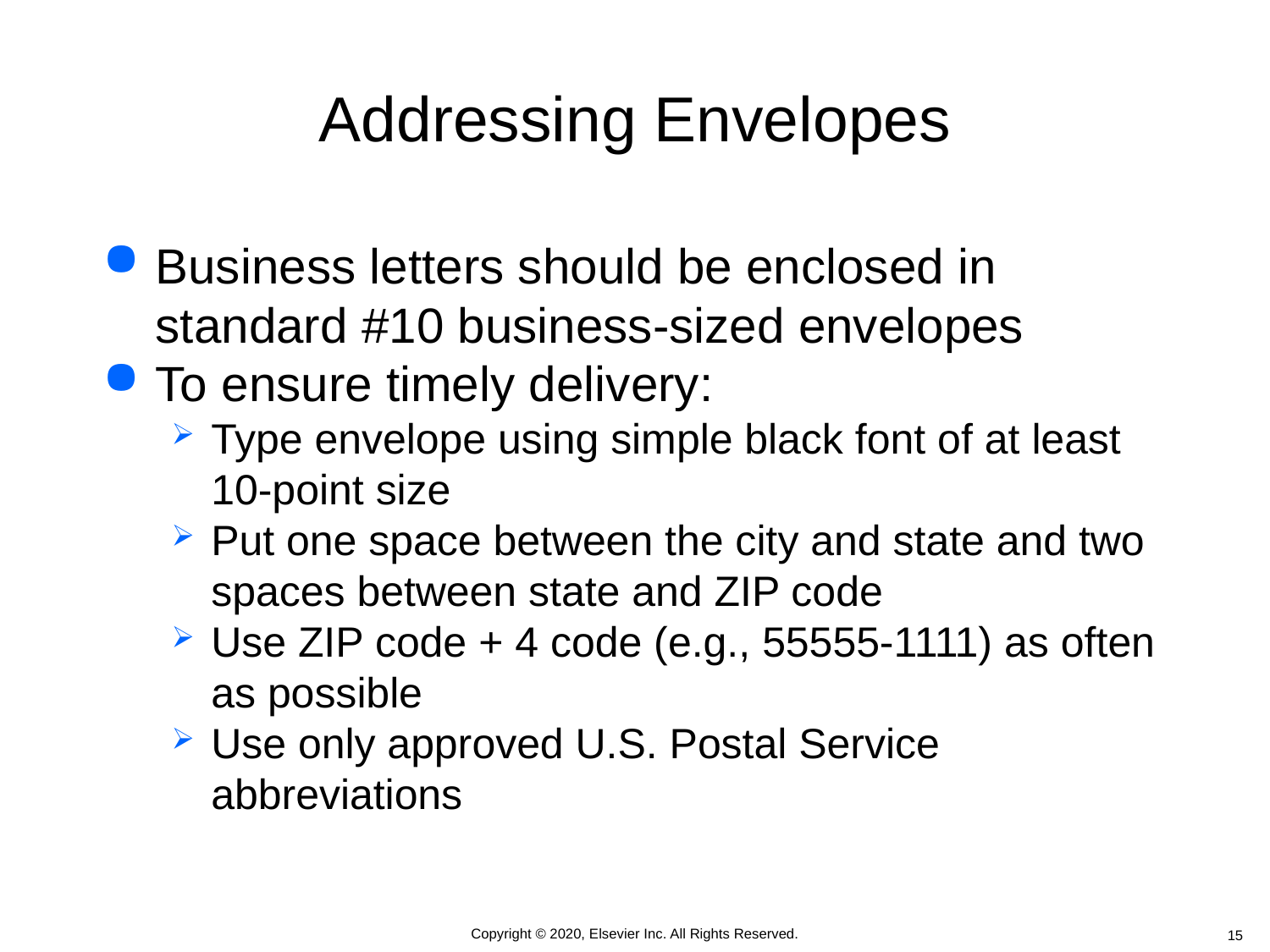

# Addressing Envelopes
Business letters should be enclosed in standard #10 business-sized envelopes
To ensure timely delivery:
Type envelope using simple black font of at least 10-point size
Put one space between the city and state and two spaces between state and ZIP code
Use ZIP code + 4 code (e.g., 55555-1111) as often as possible
Use only approved U.S. Postal Service abbreviations

 15